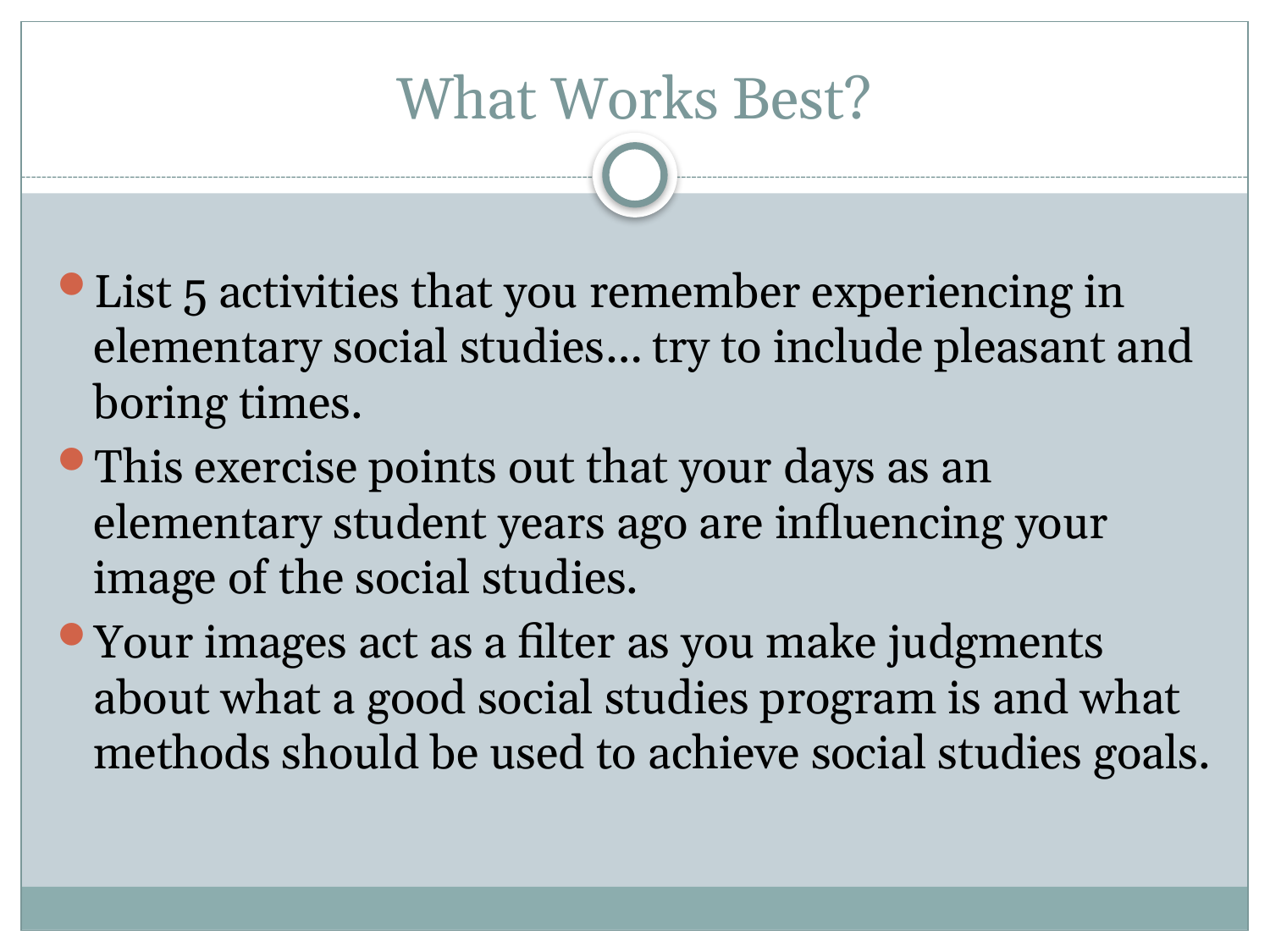

# What Works Best?

List 5 activities that you remember experiencing in elementary social studies… try to include pleasant and boring times.
This exercise points out that your days as an elementary student years ago are influencing your image of the social studies.
Your images act as a filter as you make judgments about what a good social studies program is and what methods should be used to achieve social studies goals.